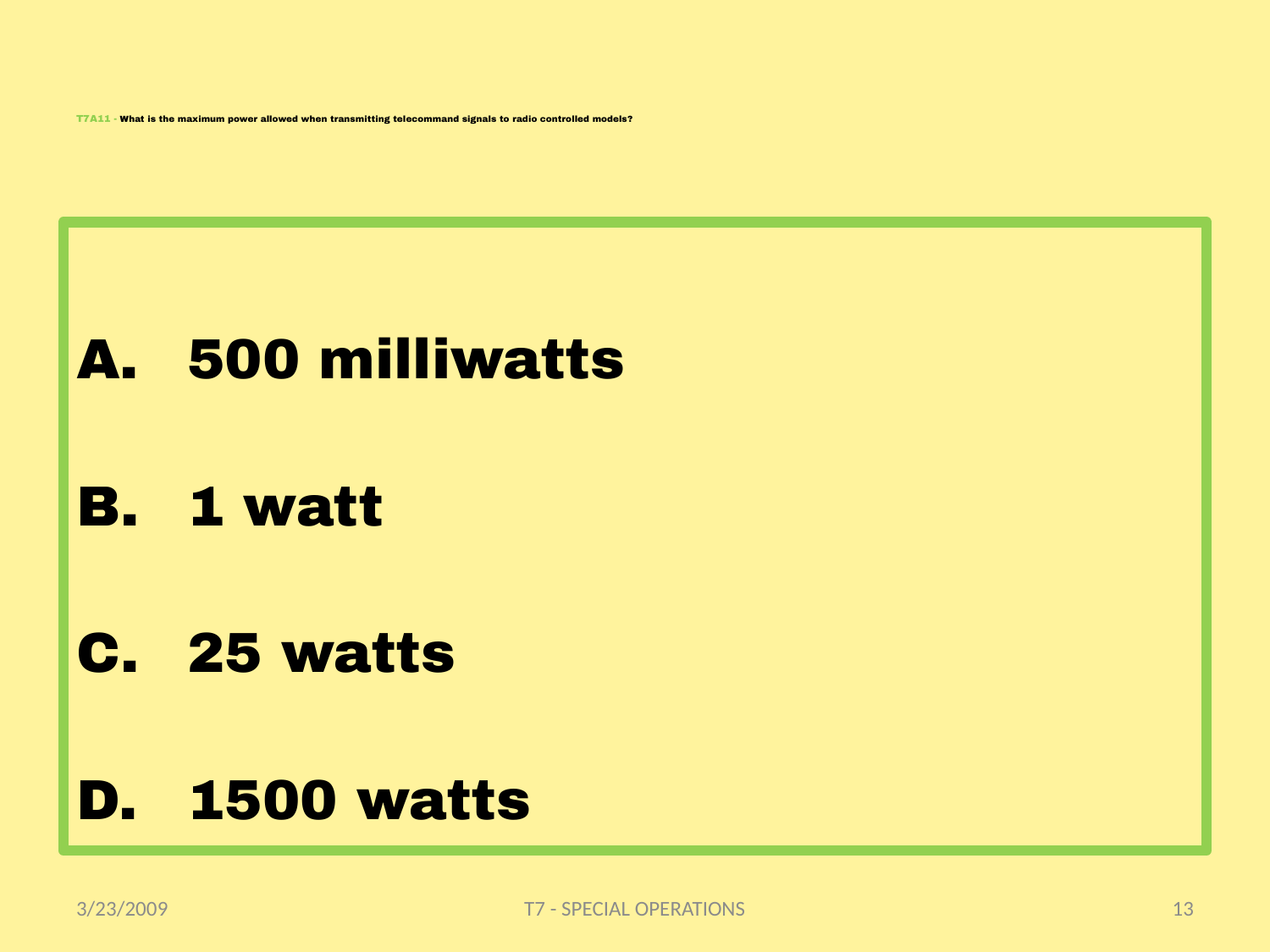

# T7A11 - What is the maximum power allowed when transmitting telecommand signals to radio controlled models?

500 milliwatts
1 watt
25 watts
1500 watts

3/23/2009
T7 - SPECIAL OPERATIONS
13